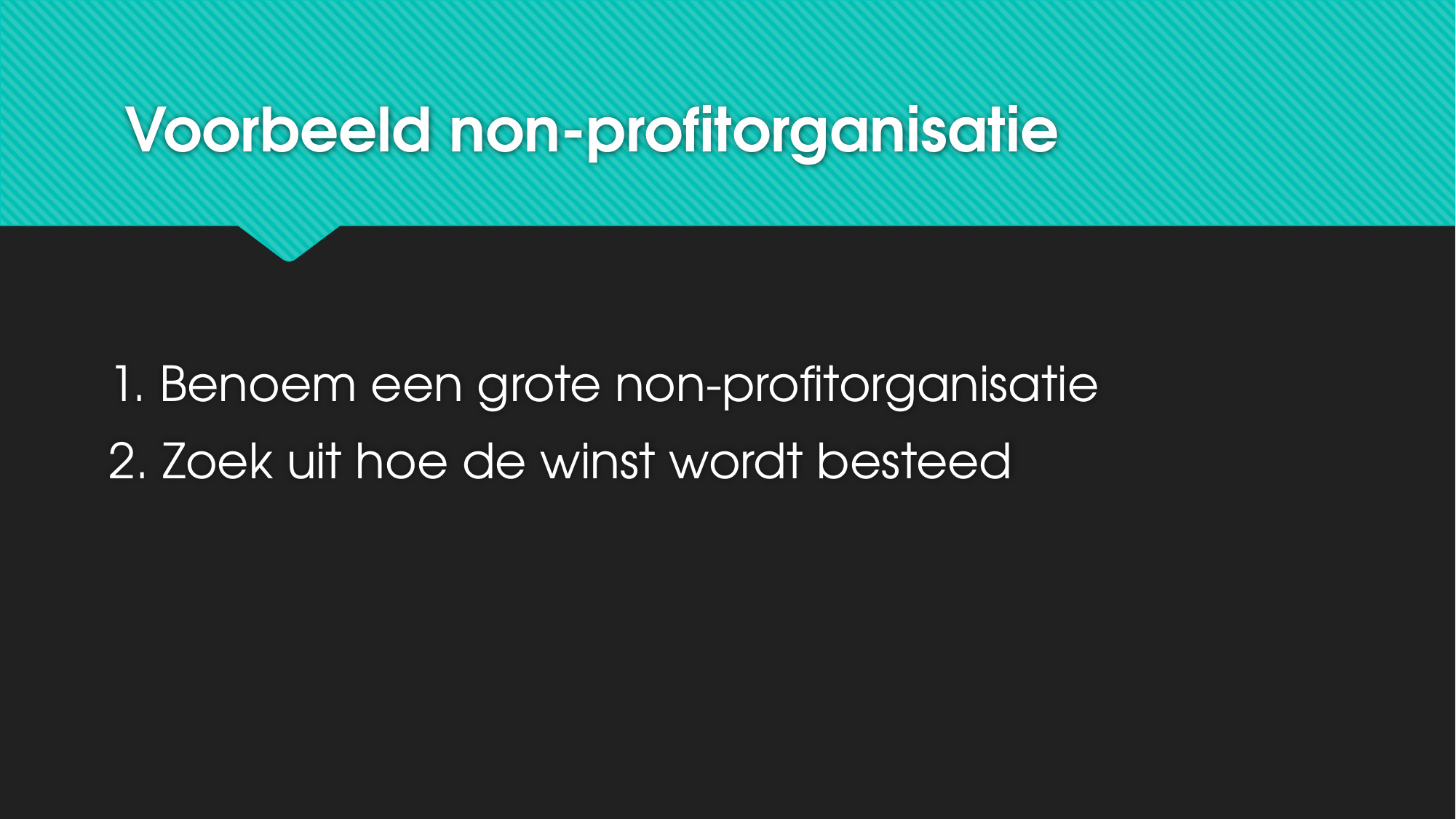

# Voorbeeld non-profitorganisatie
1. Benoem een grote non-profitorganisatie
2. Zoek uit hoe de winst wordt besteed